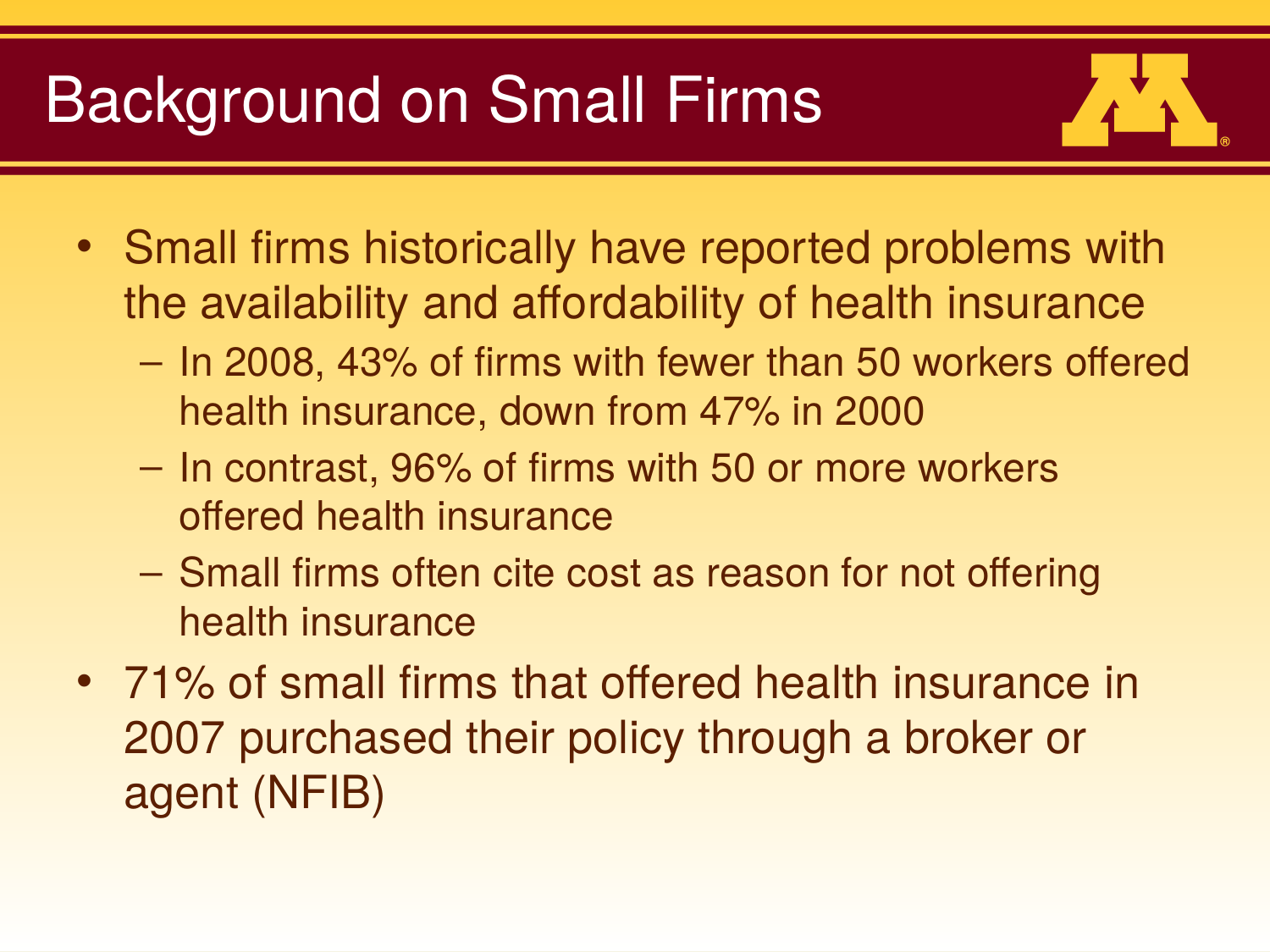

# Background on Small Firms
Small firms historically have reported problems with the availability and affordability of health insurance
In 2008, 43% of firms with fewer than 50 workers offered health insurance, down from 47% in 2000
In contrast, 96% of firms with 50 or more workers offered health insurance
Small firms often cite cost as reason for not offering health insurance
71% of small firms that offered health insurance in 2007 purchased their policy through a broker or agent (NFIB)